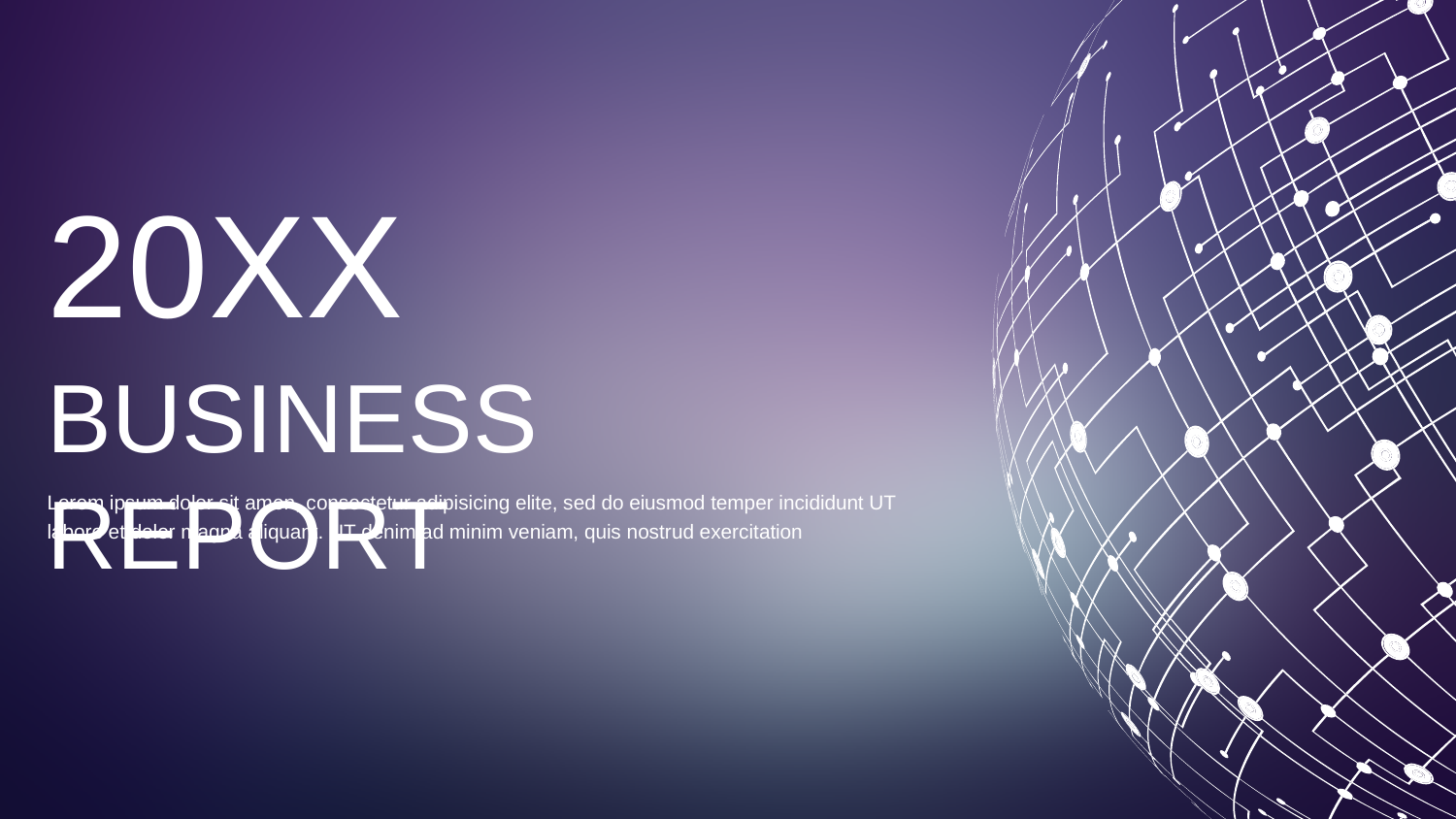

20XX
BUSINESS REPORT
Lorem ipsum dolor sit amen, consectetur adipisicing elite, sed do eiusmod temper incididunt UT labore et dolor magna aliquant. UT denim ad minim veniam, quis nostrud exercitation